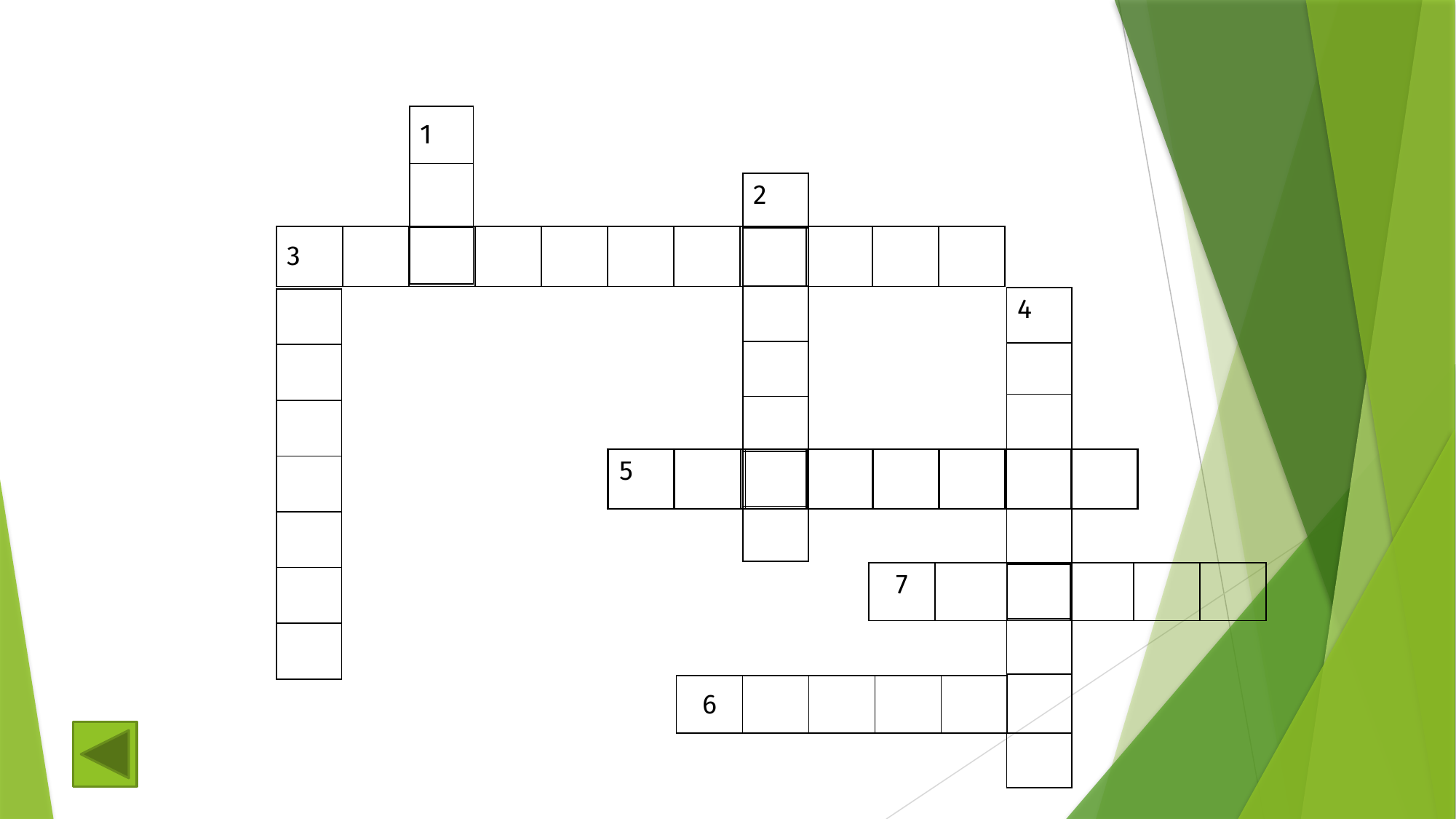

| 1 |
| --- |
|  |
|  |
| 2 |
| --- |
|  |
|  |
|  |
|  |
|  |
|  |
| 3 |  |  |  |  |  |  |  |  |  |  |
| --- | --- | --- | --- | --- | --- | --- | --- | --- | --- | --- |
| 4 |
| --- |
|  |
|  |
|  |
|  |
|  |
|  |
|  |
|  |
|  |
| --- |
|  |
|  |
|  |
|  |
|  |
|  |
|  |  |  |  |  |  |  |  |
| --- | --- | --- | --- | --- | --- | --- | --- |
| 5 |  |  |  |  |  |  |  |
| --- | --- | --- | --- | --- | --- | --- | --- |
| 7 |  |  |  |  |  |
| --- | --- | --- | --- | --- | --- |
| 6 |  |  |  |  |
| --- | --- | --- | --- | --- |